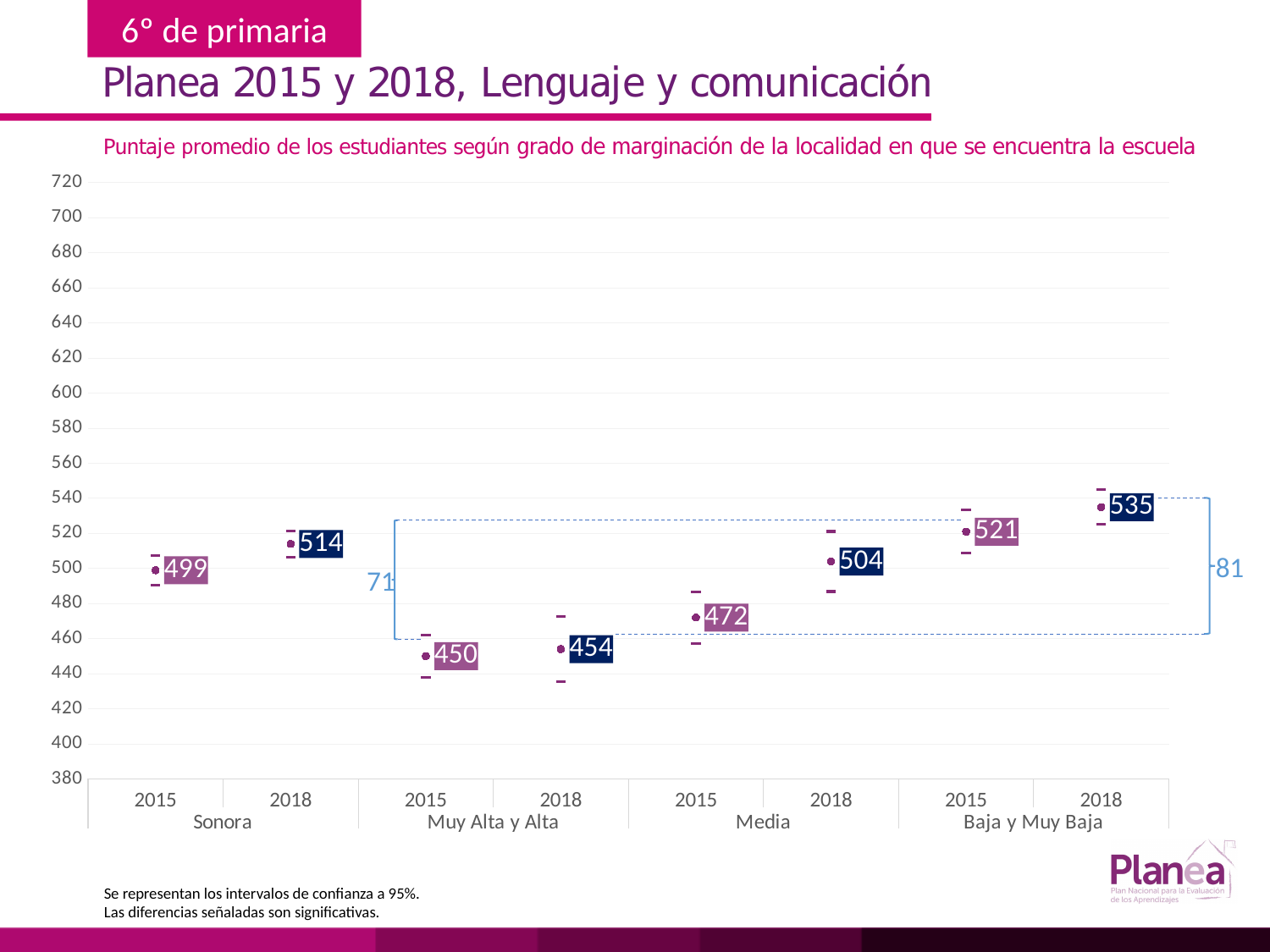

Planea 2015 y 2018, Lenguaje y comunicación

Puntaje promedio de los estudiantes según grado de marginación de la localidad en que se encuentra la escuela

### Chart

| Category |  |  |  |
|---|---|---|---|
| 2015 | 490.443 | 507.557 | 499.0 |
| 2018 | 506.438 | 521.562 | 514.0 |
| 2015 | 438.06 | 461.94 | 450.0 |
| 2018 | 435.493 | 472.507 | 454.0 |
| 2015 | 457.274 | 486.726 | 472.0 |
| 2018 | 486.886 | 521.114 | 504.0 |
| 2015 | 508.662 | 533.338 | 521.0 |
| 2018 | 525.05 | 544.95 | 535.0 |
81

71
Se representan los intervalos de confianza a 95%.
Las diferencias señaladas son significativas.